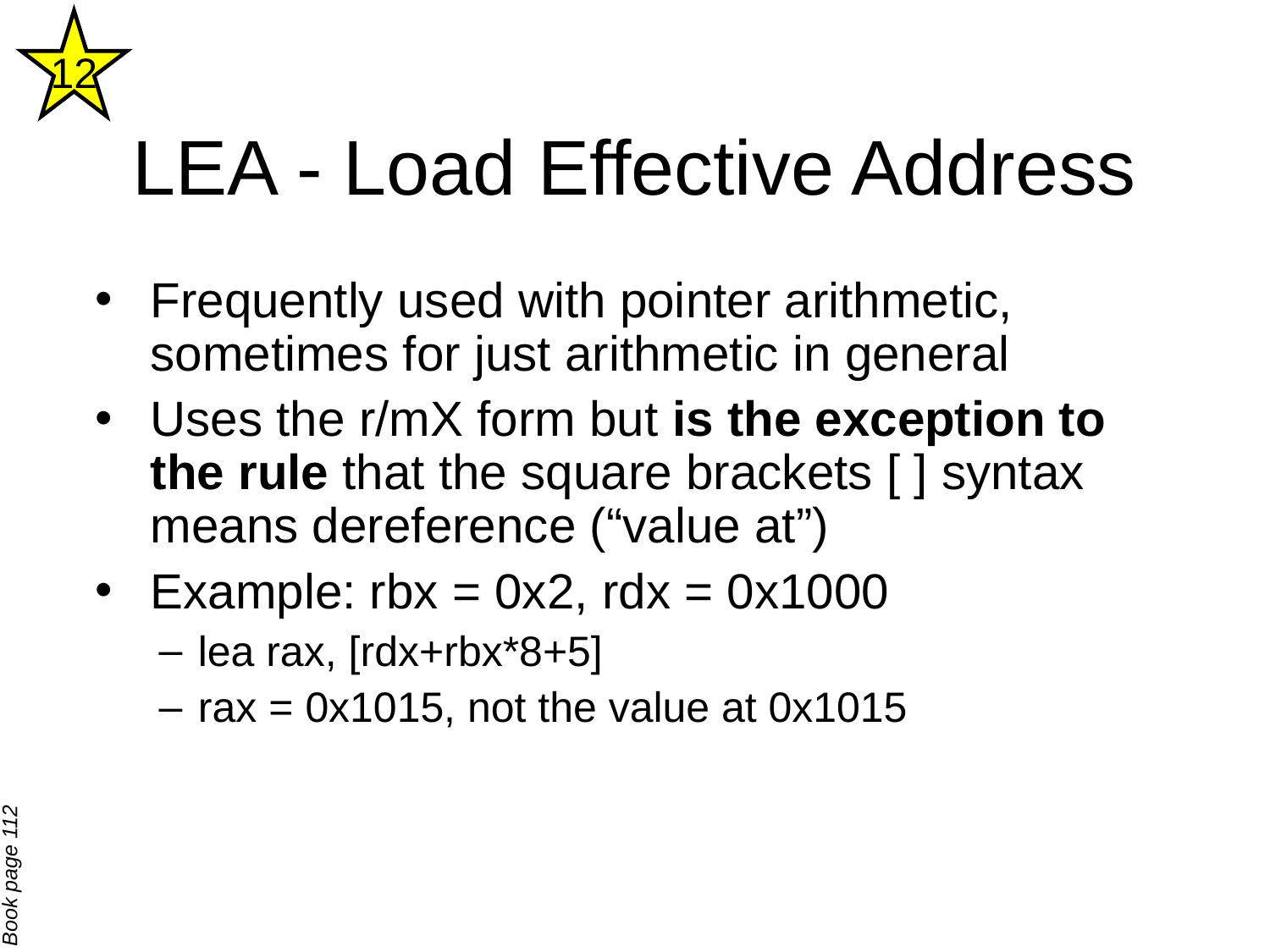

12
LEA - Load Effective Address
Frequently used with pointer arithmetic, sometimes for just arithmetic in general
Uses the r/mX form but is the exception to the rule that the square brackets [ ] syntax means dereference (“value at”)
Example: rbx = 0x2, rdx = 0x1000
lea rax, [rdx+rbx*8+5]
rax = 0x1015, not the value at 0x1015

Book page 112